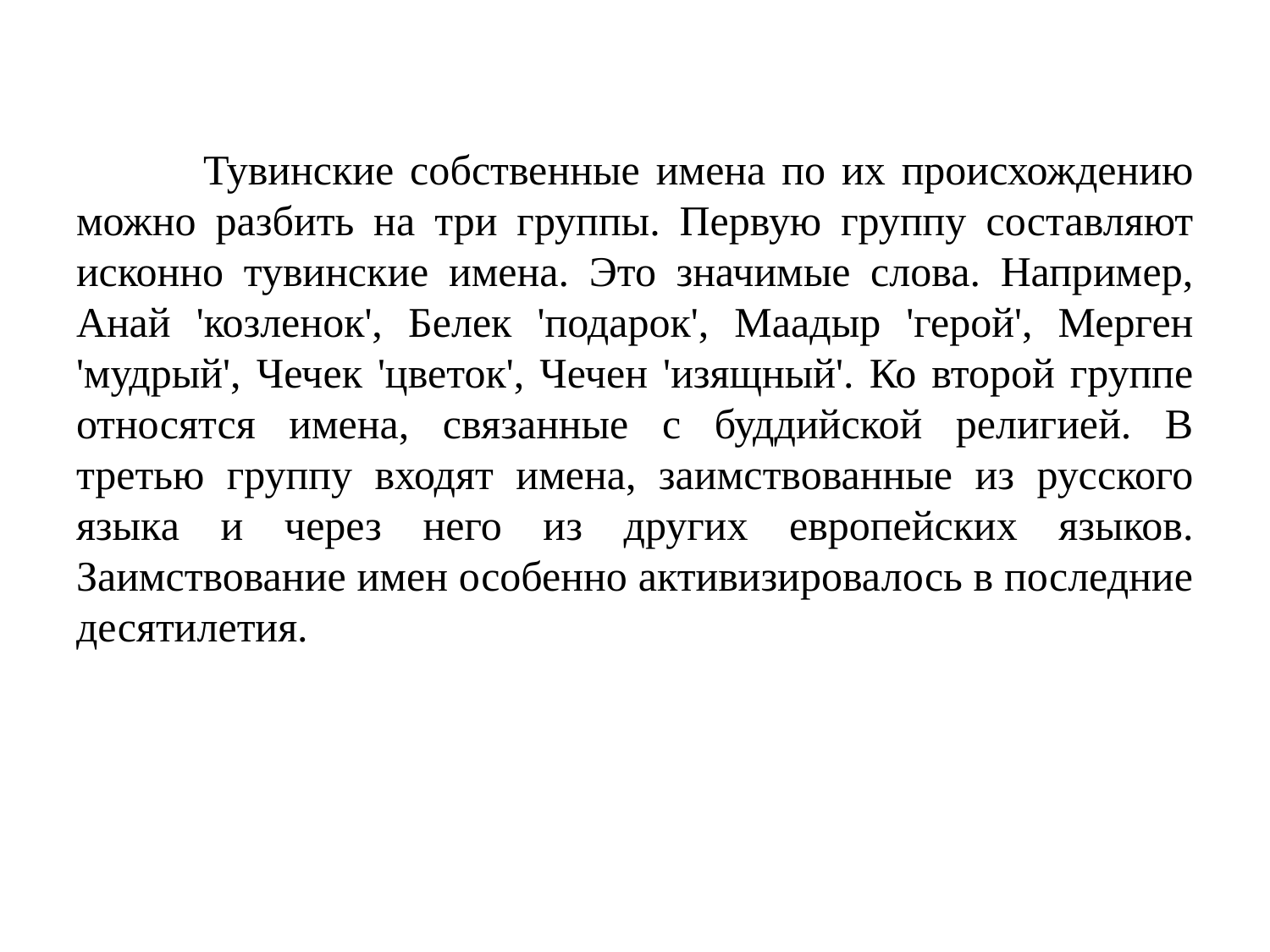

Тувинские собственные имена по их происхождению можно разбить на три группы. Первую группу составляют исконно тувинские имена. Это значимые слова. Например, Анай 'козленок', Белек 'подарок', Маадыр 'герой', Мерген 'мудрый', Чечек 'цветок', Чечен 'изящный'. Ко второй группе относятся имена, связанные с буддийской религией. В третью группу входят имена, заимствованные из русского языка и через него из других европейских языков. Заимствование имен особенно активизировалось в последние десятилетия.